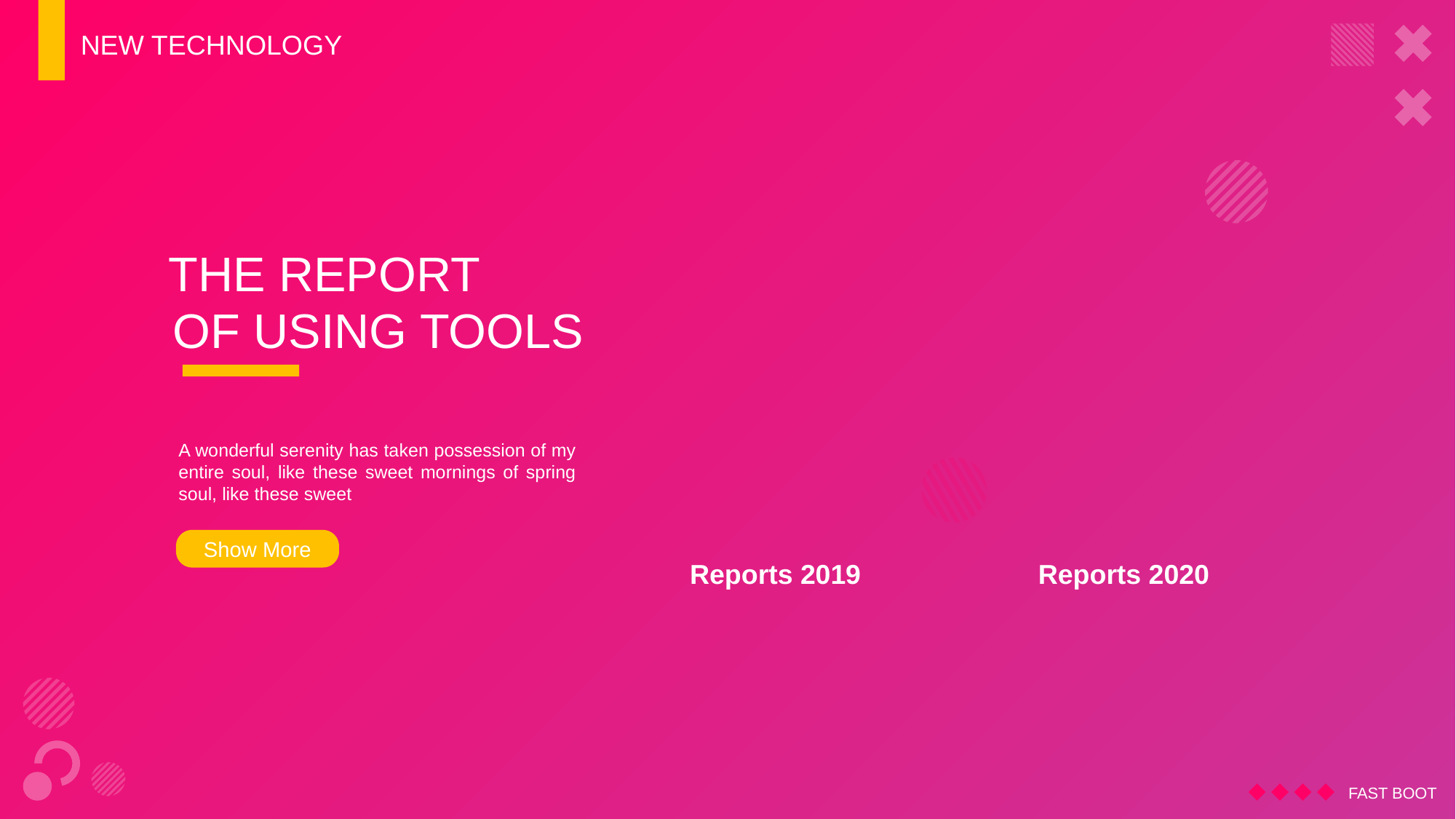

NEW TECHNOLOGY

THE REPORT
OF USING TOOLS

A wonderful serenity has taken possession of my entire soul, like these sweet mornings of spring soul, like these sweet

Show More
Reports 2019
Reports 2020

FAST BOOT